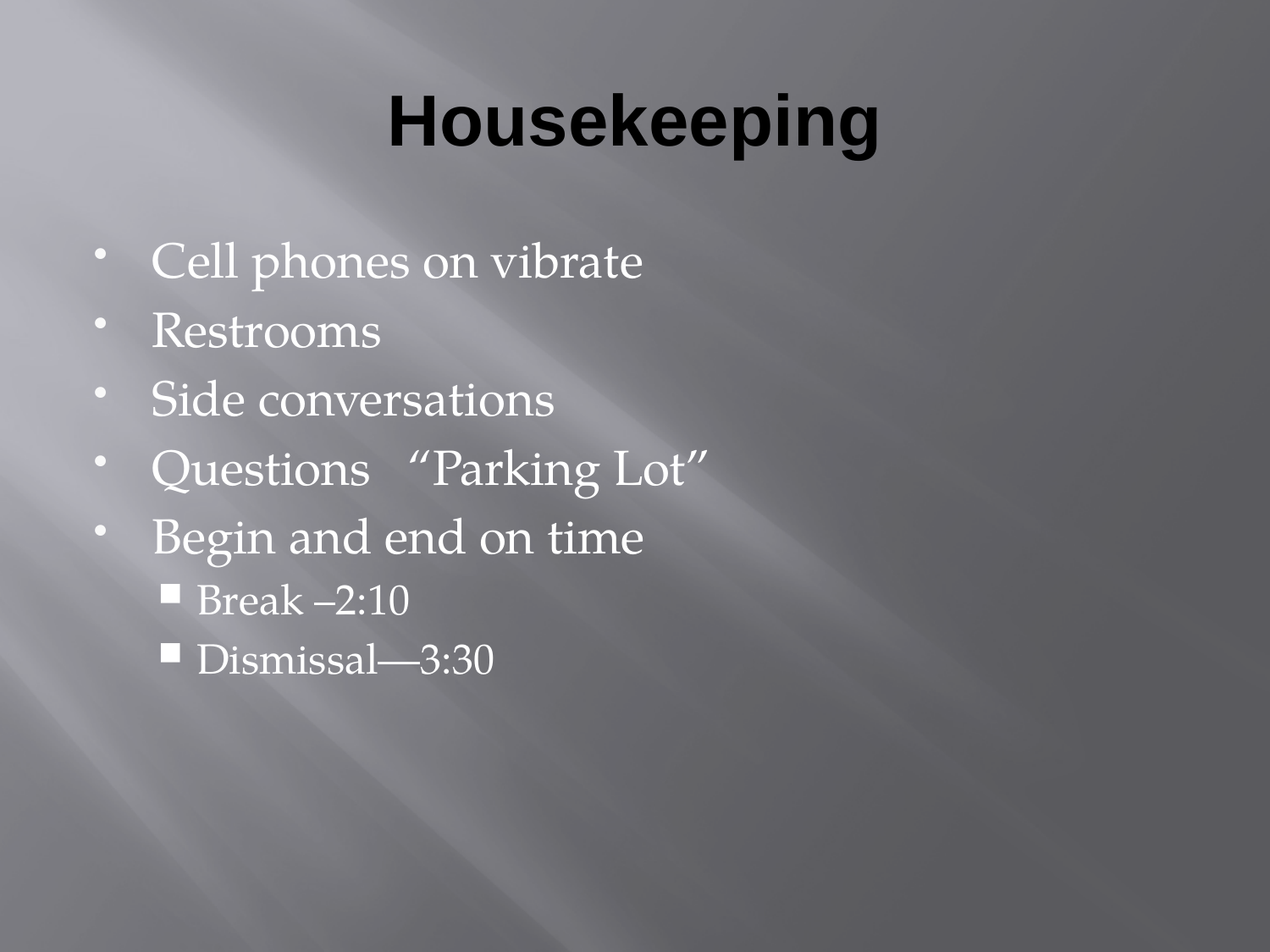

# Housekeeping
Cell phones on vibrate
Restrooms
Side conversations
Questions   “Parking Lot”
Begin and end on time
Break –2:10
Dismissal—3:30